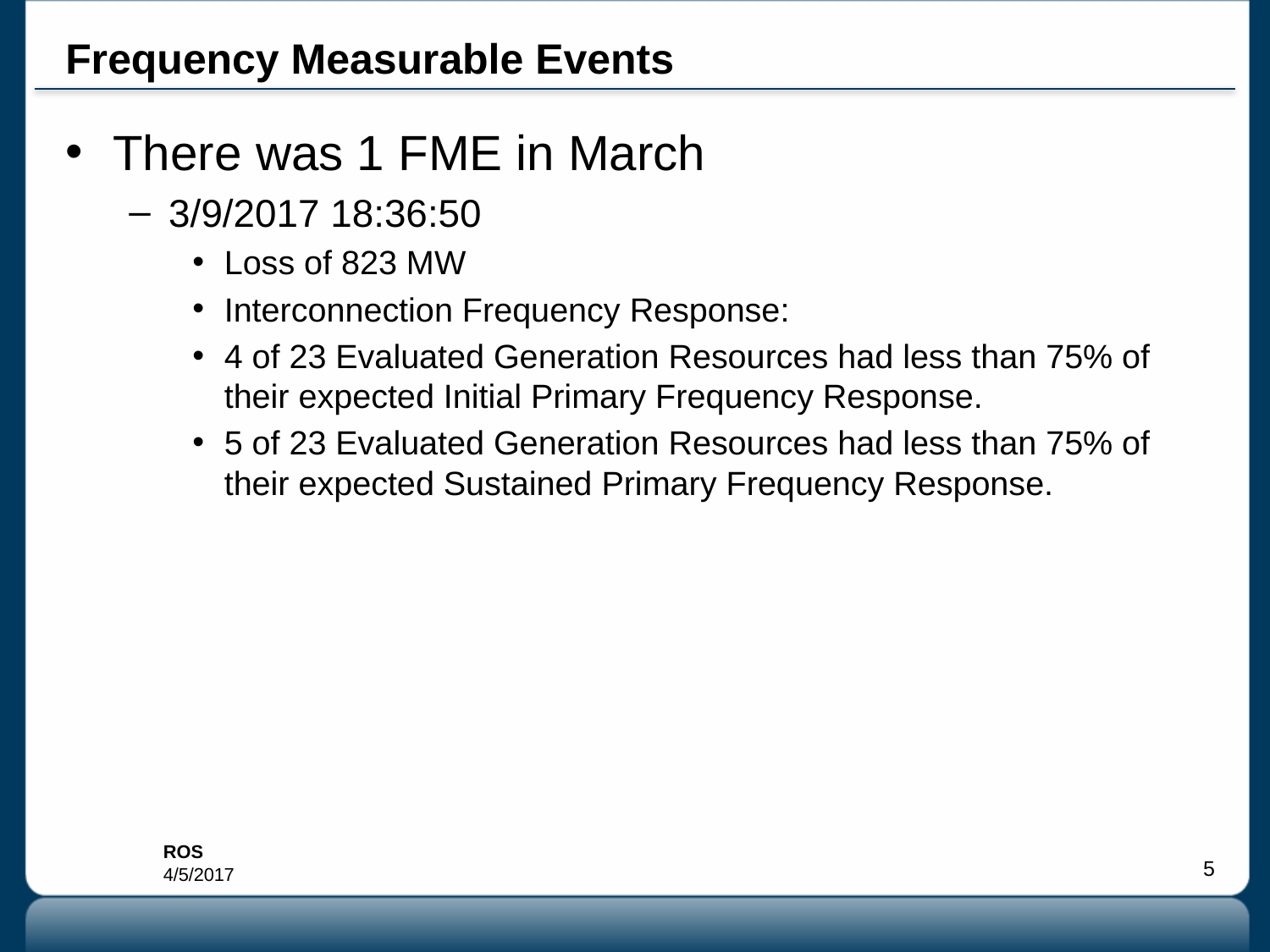

# Frequency Measurable Events
There was 1 FME in March
3/9/2017 18:36:50
Loss of 823 MW
Interconnection Frequency Response:
4 of 23 Evaluated Generation Resources had less than 75% of their expected Initial Primary Frequency Response.
5 of 23 Evaluated Generation Resources had less than 75% of their expected Sustained Primary Frequency Response.